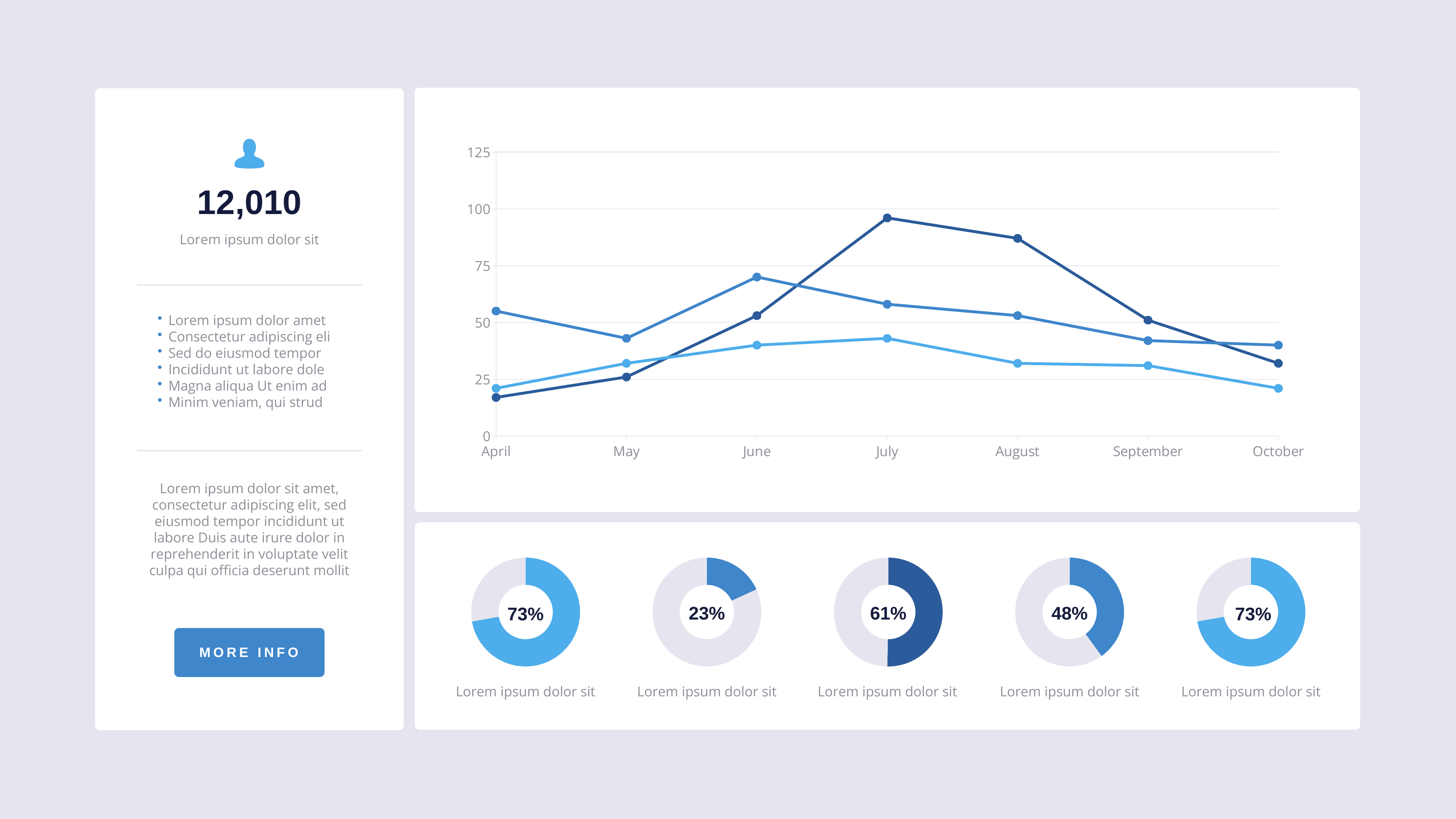

### Chart

| Category | Category 1 | Category 2 | Category 3 |
|---|---|---|---|
| April | 17.0 | 55.0 | 21.0 |
| May | 26.0 | 43.0 | 32.0 |
| June | 53.0 | 70.0 | 40.0 |
| July | 96.0 | 58.0 | 43.0 |
| August | 87.0 | 53.0 | 32.0 |
| September | 51.0 | 42.0 | 31.0 |
| October | 32.0 | 40.0 | 21.0 |
12,010
Lorem ipsum dolor sit

Lorem ipsum dolor amet
Consectetur adipiscing eli
Sed do eiusmod tempor
Incididunt ut labore dole
Magna aliqua Ut enim ad
Minim veniam, qui strud

Lorem ipsum dolor sit amet, consectetur adipiscing elit, sed eiusmod tempor incididunt ut labore Duis aute irure dolor in reprehenderit in voluptate velit culpa qui officia deserunt mollit

### Chart

| Category | Category |
|---|---|
| April | 91.0 |
| July | 35.0 |

### Chart

| Category | Category |
|---|---|
| April | 20.0 |
| July | 90.0 |

### Chart

| Category | Category |
|---|---|
| April | 91.0 |
| July | 90.0 |

### Chart

| Category | Category |
|---|---|
| April | 40.0 |
| July | 60.0 |

### Chart

| Category | Category |
|---|---|
| April | 91.0 |
| July | 35.0 |
23%
61%
48%
73%
73%

More info
Lorem ipsum dolor sit
Lorem ipsum dolor sit
Lorem ipsum dolor sit
Lorem ipsum dolor sit
Lorem ipsum dolor sit